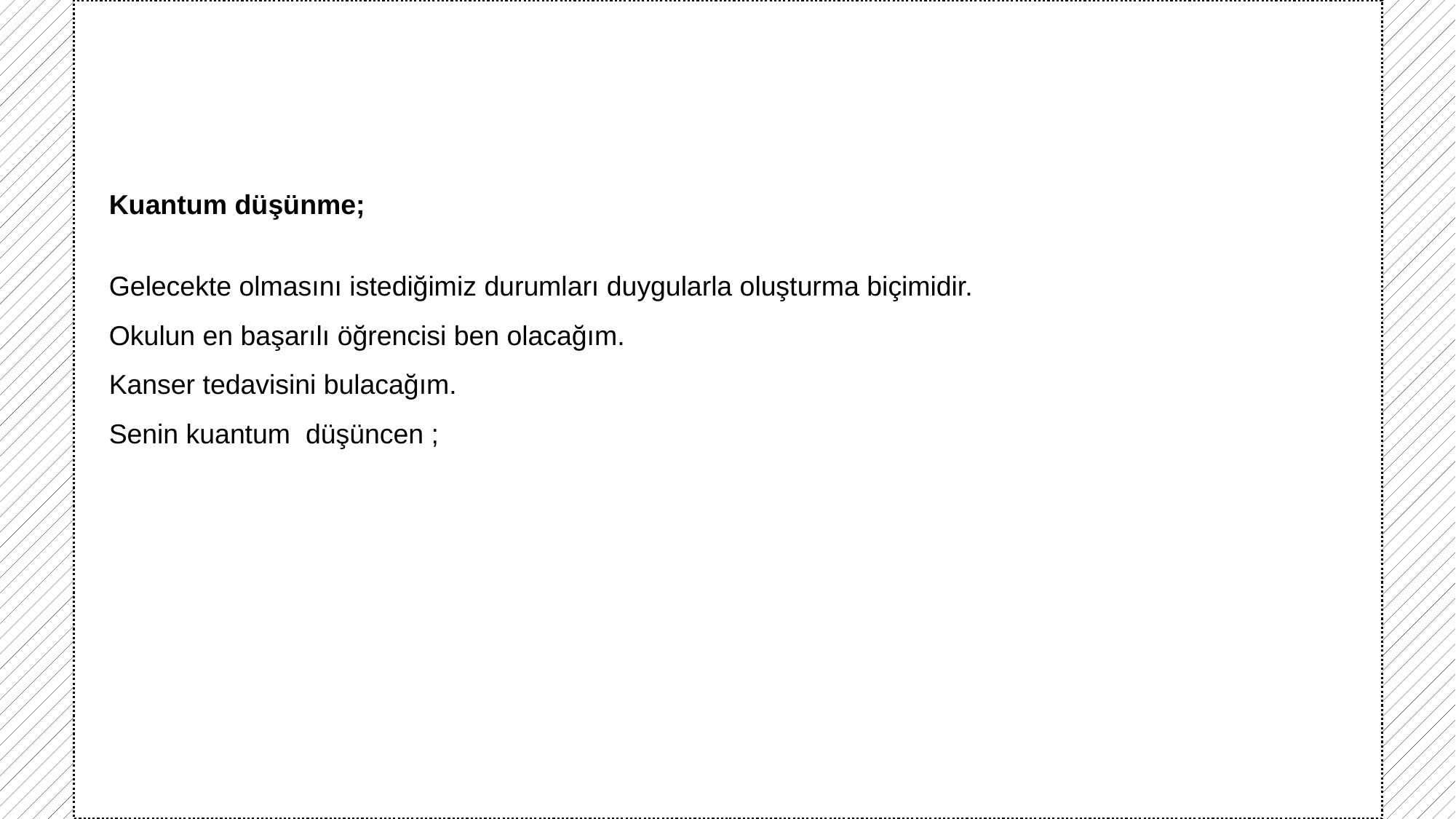

Kuantum düşünme;

Gelecekte olmasını istediğimiz durumları duygularla oluşturma biçimidir.
Okulun en başarılı öğrencisi ben olacağım.
Kanser tedavisini bulacağım.
Senin kuantum  düşüncen ;